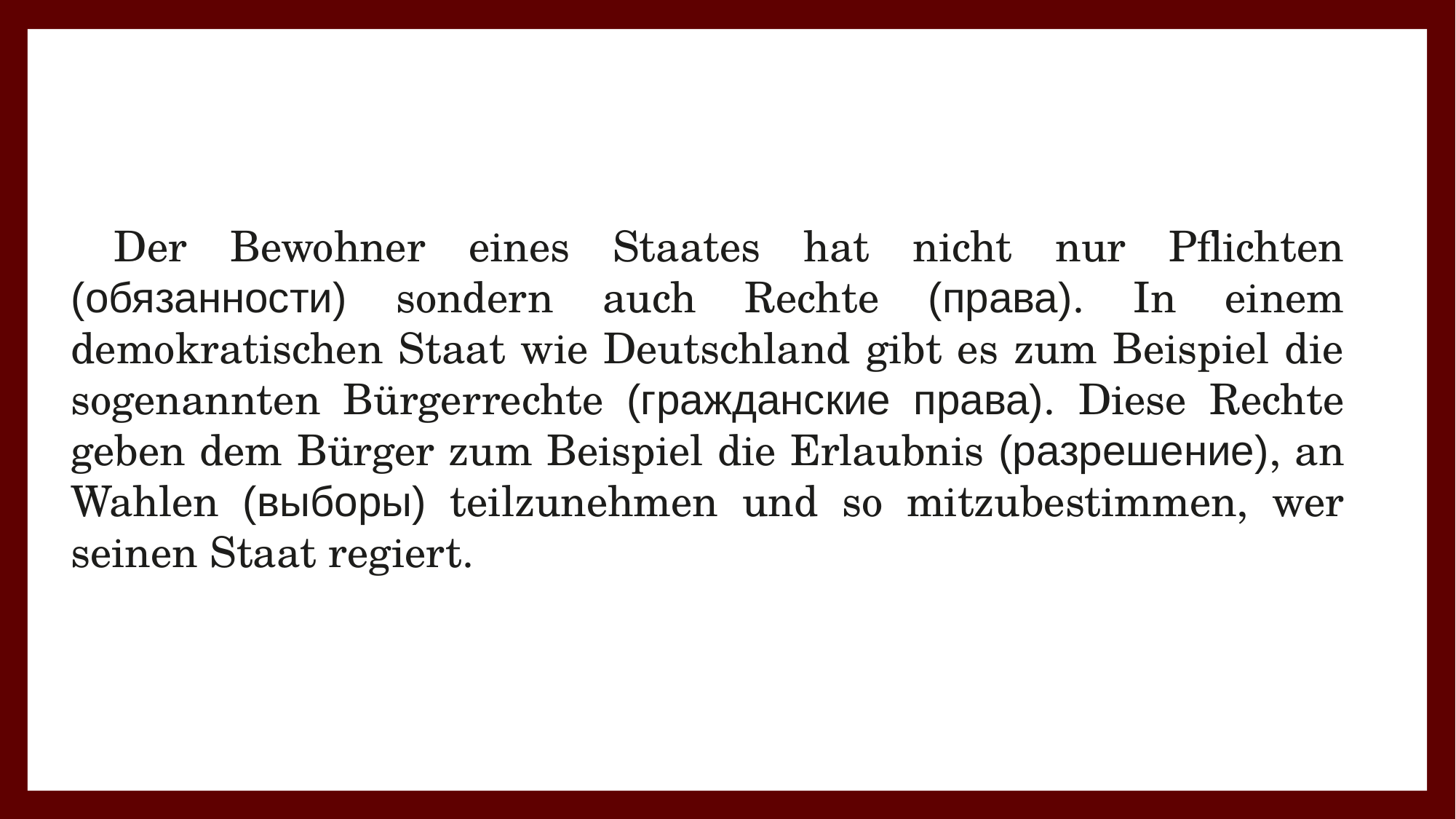

Der Bewohner eines Staates hat nicht nur Pflichten (обязанности) sondern auch Rechte (права). In einem demokratischen Staat wie Deutschland gibt es zum Beispiel die sogenannten Bürgerrechte (гражданские права). Diese Rechte geben dem Bürger zum Beispiel die Erlaubnis (разрешение), an Wahlen (выборы) teilzunehmen und so mitzubestimmen, wer seinen Staat regiert.